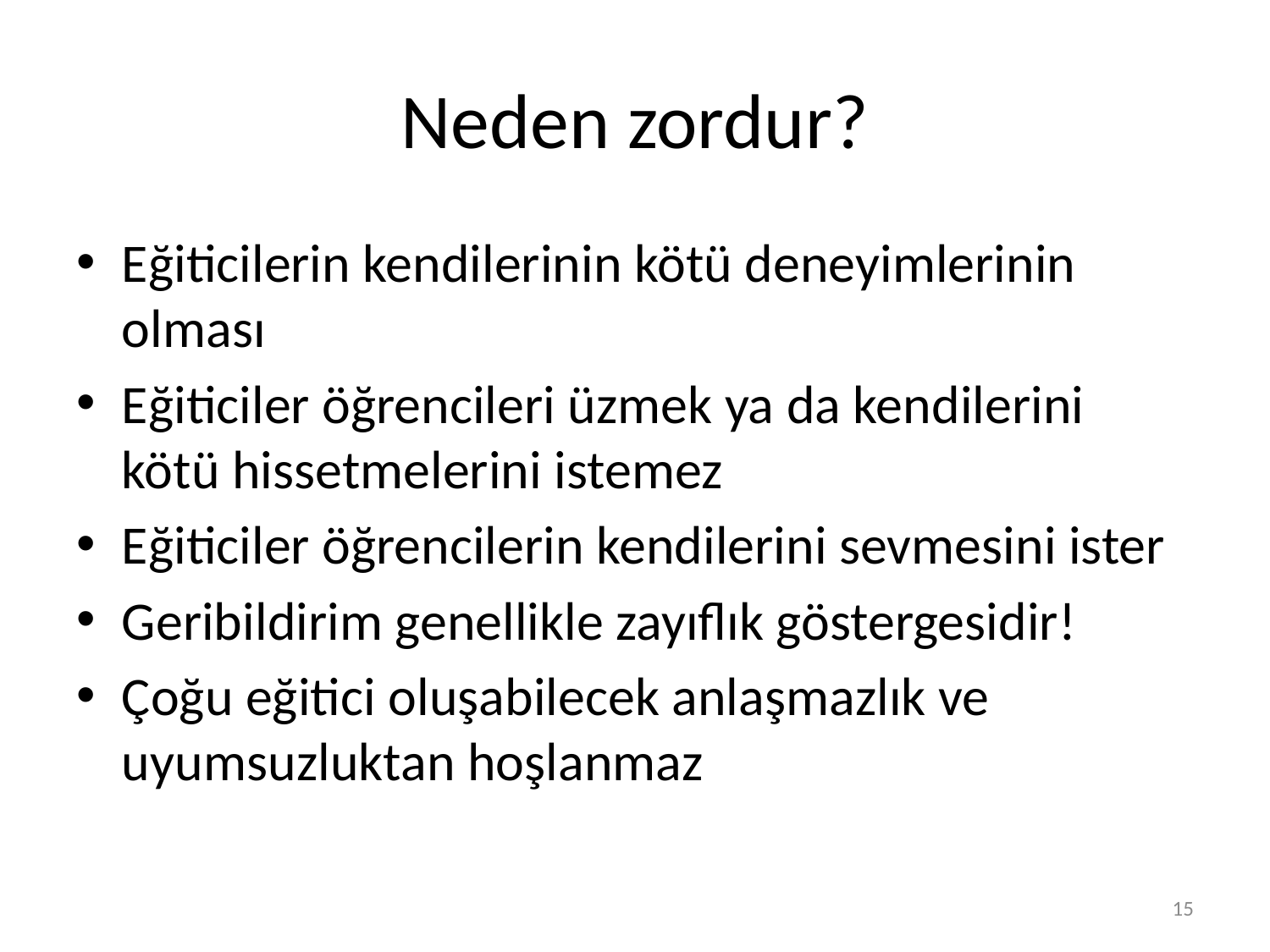

# Neden zordur?
Eğiticilerin kendilerinin kötü deneyimlerinin olması
Eğiticiler öğrencileri üzmek ya da kendilerini kötü hissetmelerini istemez
Eğiticiler öğrencilerin kendilerini sevmesini ister
Geribildirim genellikle zayıflık göstergesidir!
Çoğu eğitici oluşabilecek anlaşmazlık ve uyumsuzluktan hoşlanmaz
15